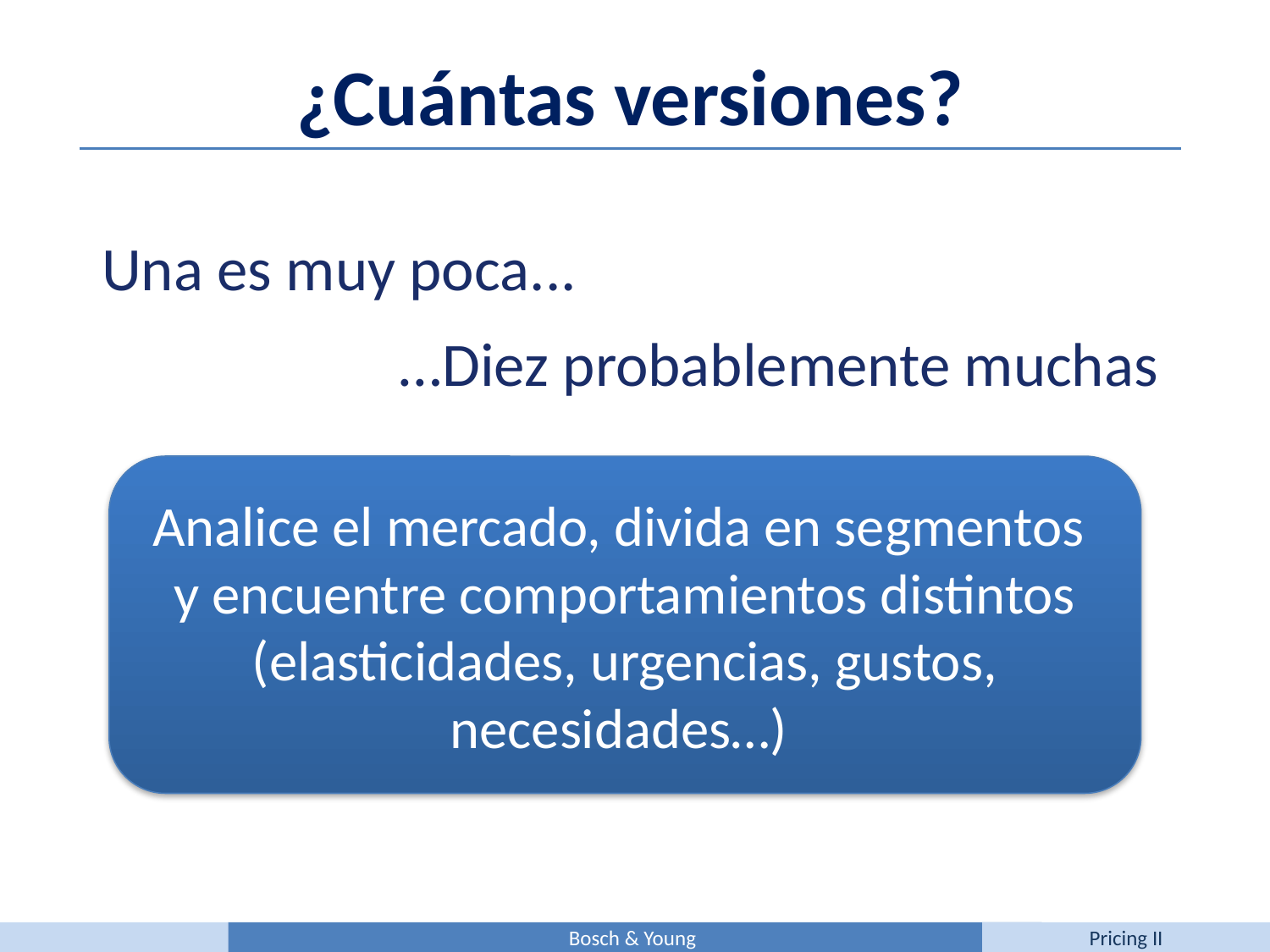

¿Cuántas versiones?
Una es muy poca...

…Diez probablemente muchas
Analice el mercado, divida en segmentos  y encuentre comportamientos distintos
(elasticidades, urgencias, gustos, necesidades…)

Bosch & Young
Pricing II